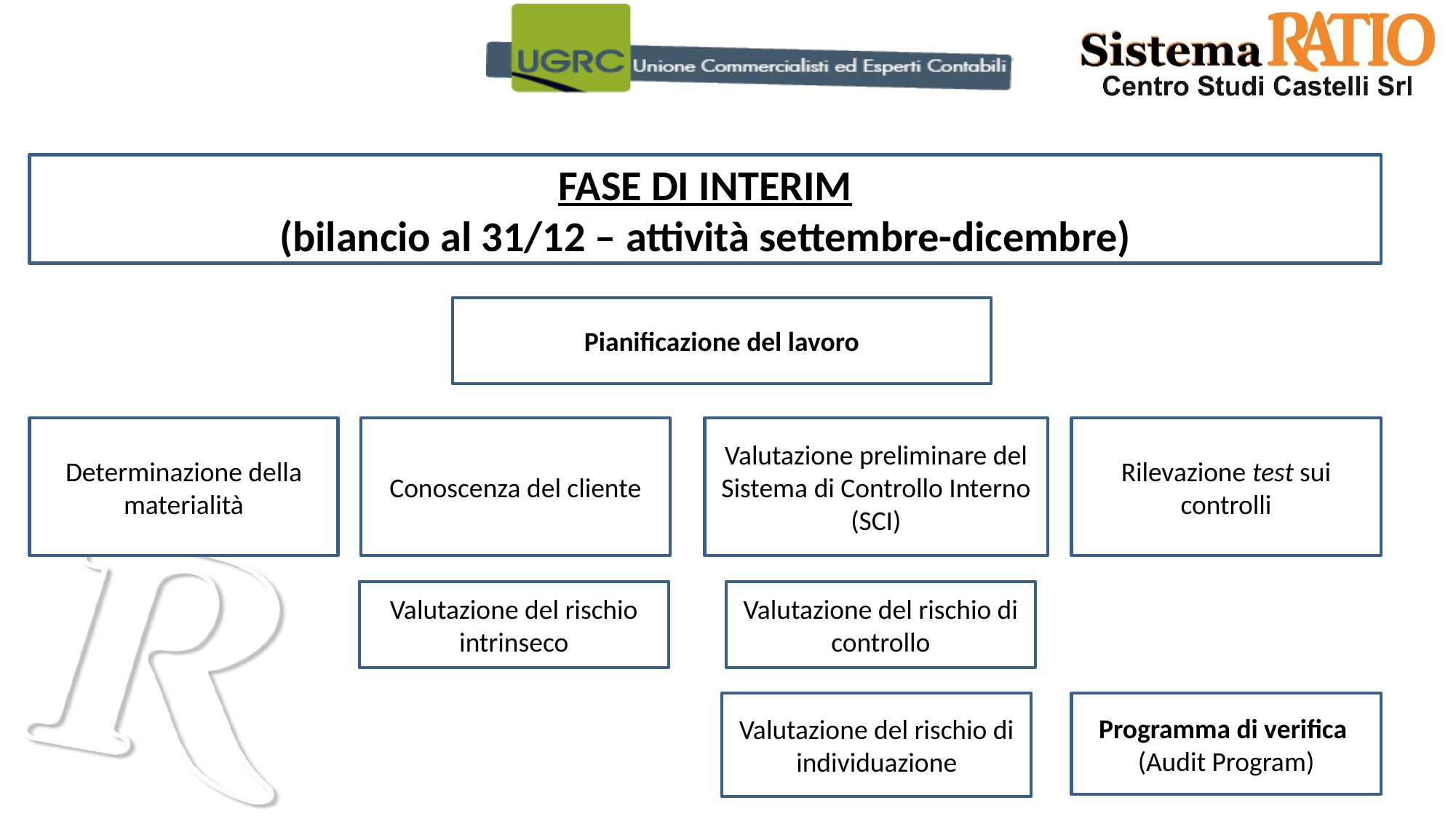

FASE DI INTERIM
(bilancio al 31/12 – attività settembre-dicembre)
Pianificazione del lavoro
Determinazione della materialità
Conoscenza del cliente
Valutazione preliminare del Sistema di Controllo Interno (SCI)
Rilevazione test sui controlli
Valutazione del rischio intrinseco
Valutazione del rischio di controllo
Valutazione del rischio di individuazione
Programma di verifica
(Audit Program)